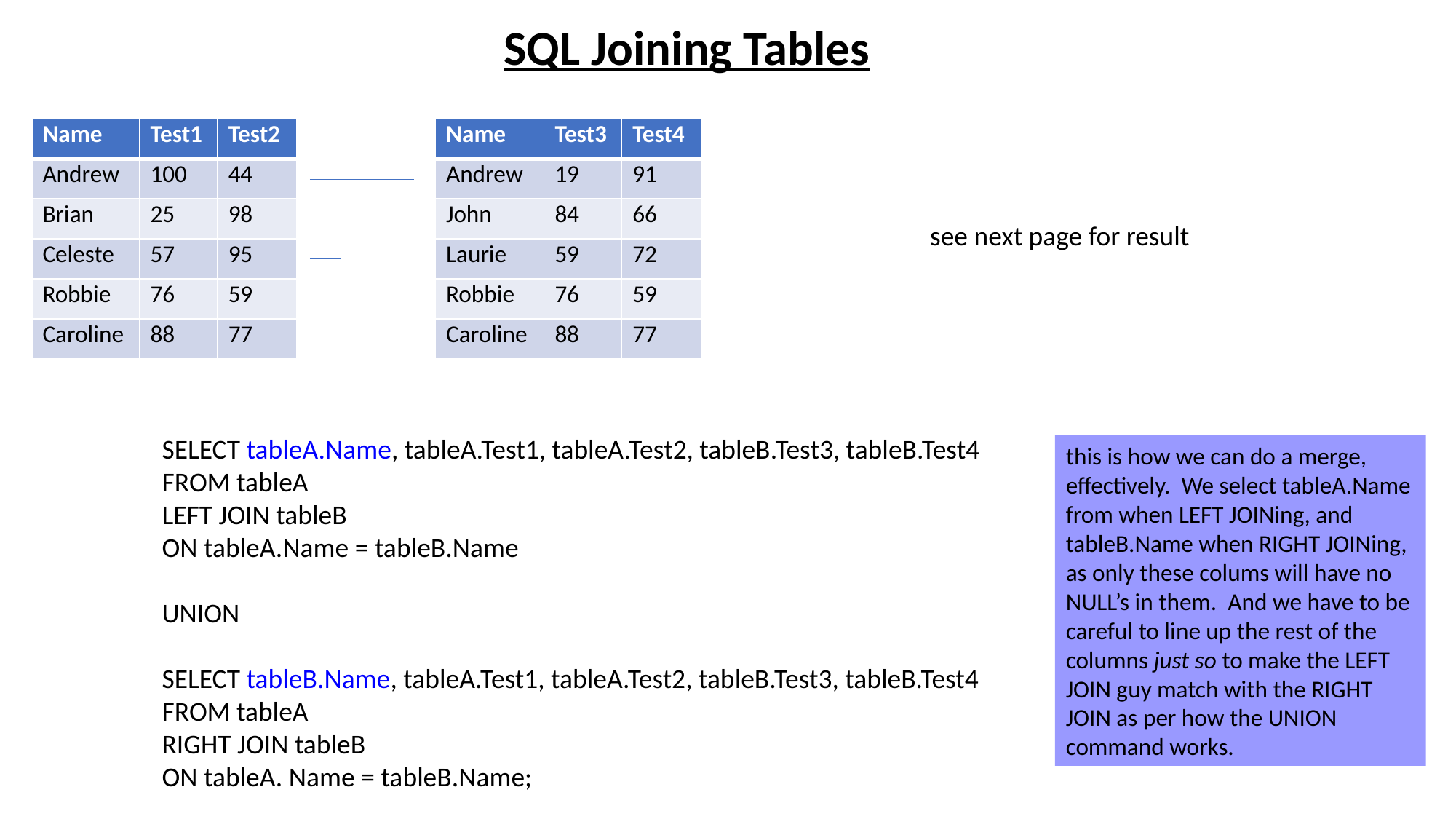

SQL Joining Tables
| Name | Test1 | Test2 |
| --- | --- | --- |
| Andrew | 100 | 44 |
| Brian | 25 | 98 |
| Celeste | 57 | 95 |
| Robbie | 76 | 59 |
| Caroline | 88 | 77 |
| Name | Test3 | Test4 |
| --- | --- | --- |
| Andrew | 19 | 91 |
| John | 84 | 66 |
| Laurie | 59 | 72 |
| Robbie | 76 | 59 |
| Caroline | 88 | 77 |
see next page for result
SELECT tableA.Name, tableA.Test1, tableA.Test2, tableB.Test3, tableB.Test4
FROM tableA
LEFT JOIN tableB
ON tableA.Name = tableB.Name

UNION

SELECT tableB.Name, tableA.Test1, tableA.Test2, tableB.Test3, tableB.Test4
FROM tableA
RIGHT JOIN tableB
ON tableA. Name = tableB.Name;
this is how we can do a merge, effectively.  We select tableA.Name from when LEFT JOINing, and tableB.Name when RIGHT JOINing, as only these colums will have no NULL’s in them.  And we have to be careful to line up the rest of the columns just so to make the LEFT  JOIN guy match with the RIGHT  JOIN as per how the UNION command works.